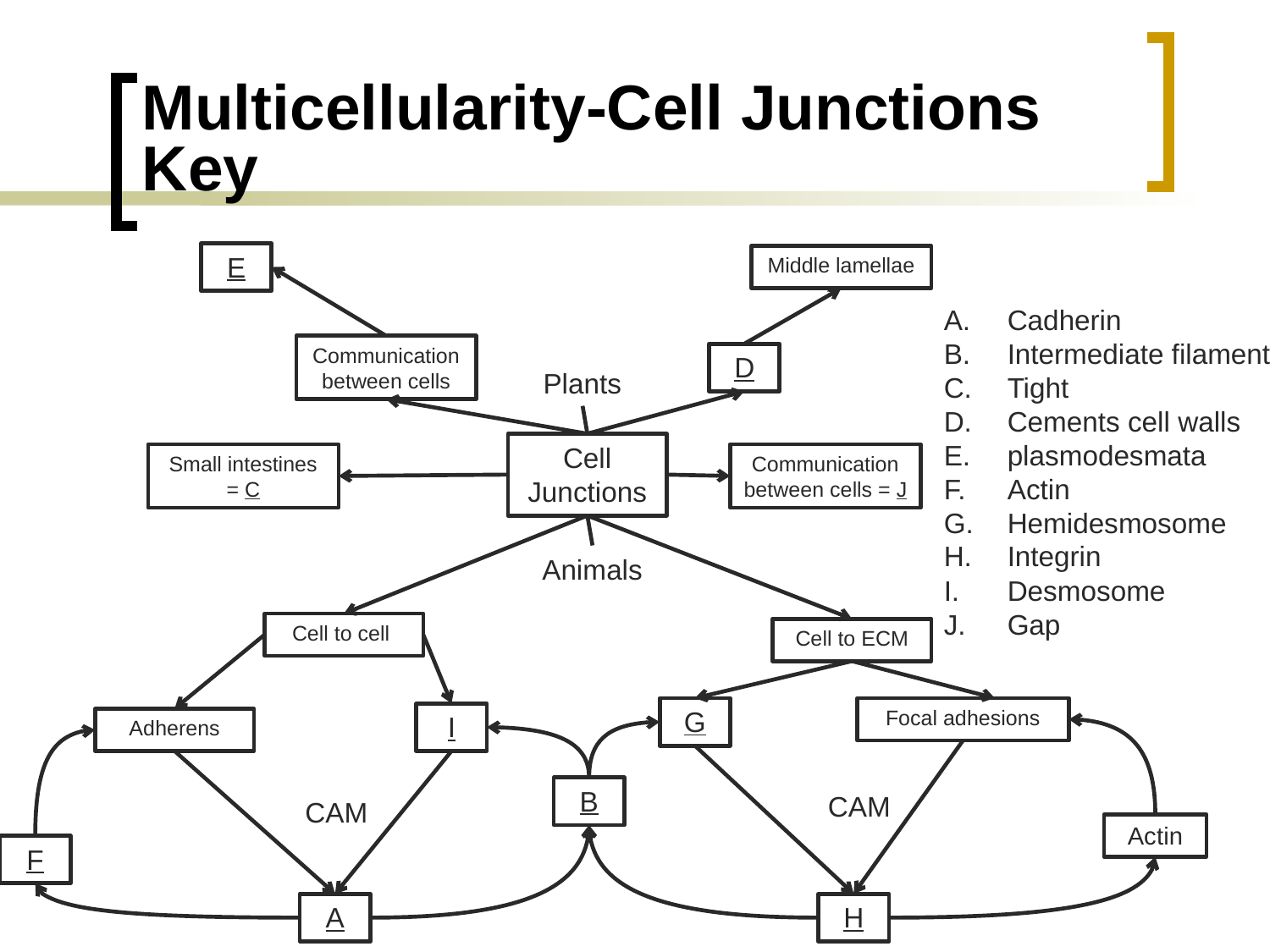

# Multicellularity-Cell Junctions Key
E
Middle lamellae
Cadherin
Intermediate filament
Tight
Cements cell walls
plasmodesmata
Actin
Hemidesmosome
Integrin
Desmosome
Gap
Communication between cells
D
Plants
Cell Junctions
Small intestines = C
Communication between cells = J
Animals
Cell to cell
Cell to ECM
G
Focal adhesions
I
Adherens
B
CAM
CAM
Actin
F
A
H